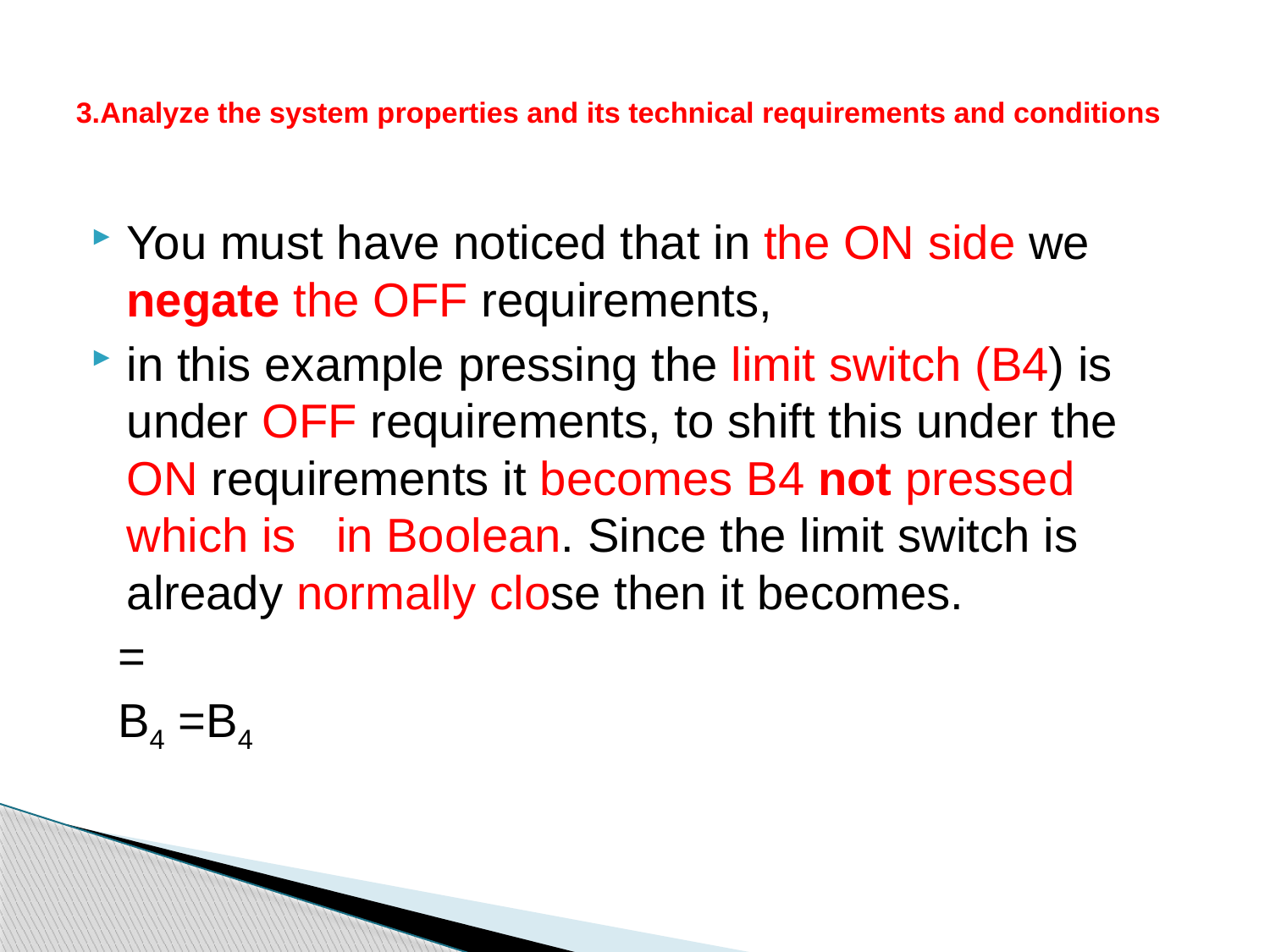

# 3.Analyze the system properties and its technical requirements and conditions
You must have noticed that in the ON side we negate the OFF requirements,
in this example pressing the limit switch (B4) is under OFF requirements, to shift this under the ON requirements it becomes B4 not pressed which is   in Boolean. Since the limit switch is already normally close then it becomes.
  =
  B4 =B4